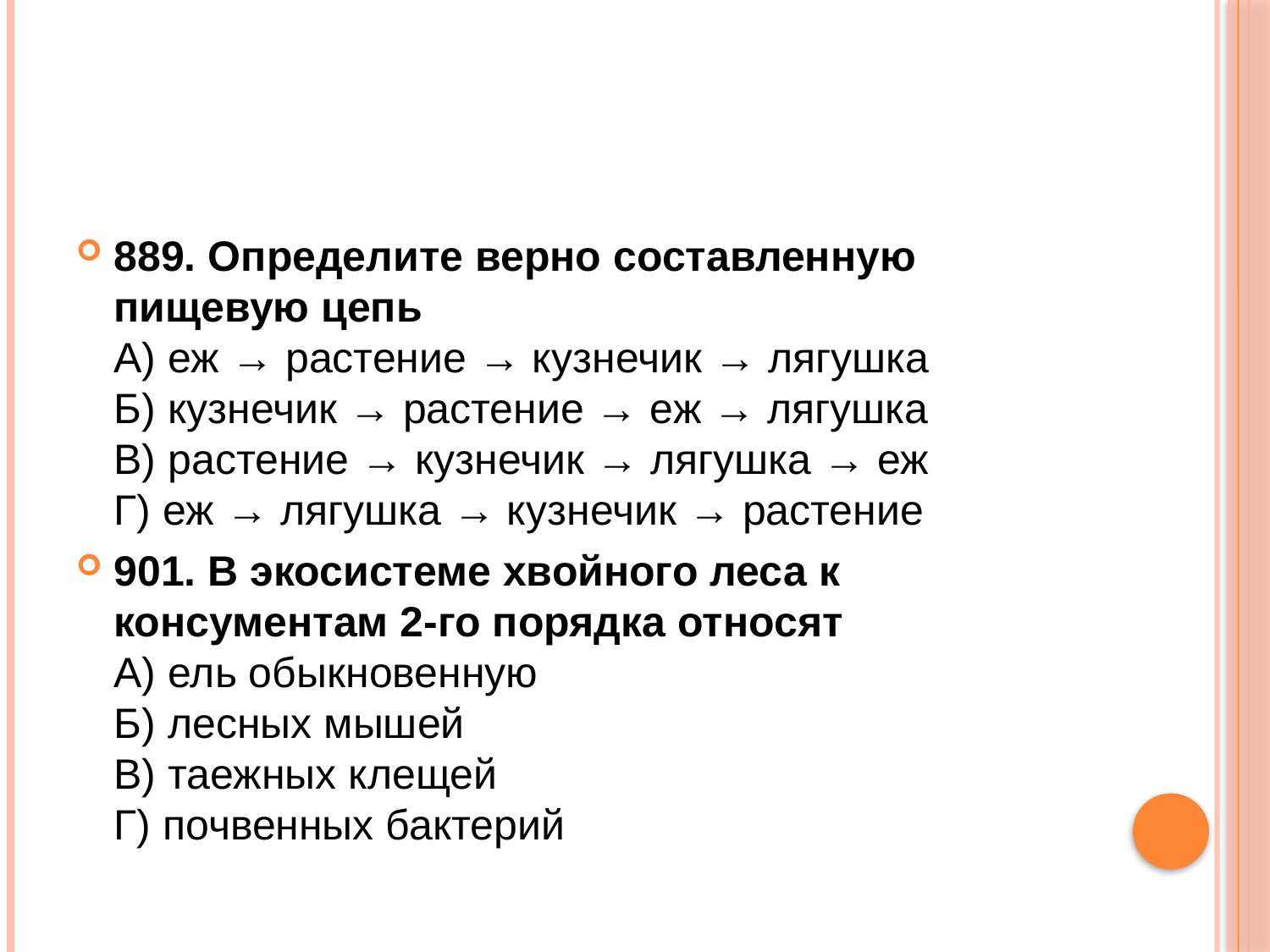

#
889. Определите верно составленную пищевую цепь
А) еж → растение → кузнечик → лягушка
Б) кузнечик → растение → еж → лягушка
В) растение → кузнечик → лягушка → еж
Г) еж → лягушка → кузнечик → растение
901. В экосистеме хвойного леса к консументам 2-го порядка относят
А) ель обыкновенную
Б) лесных мышей
В) таежных клещей
Г) почвенных бактерий